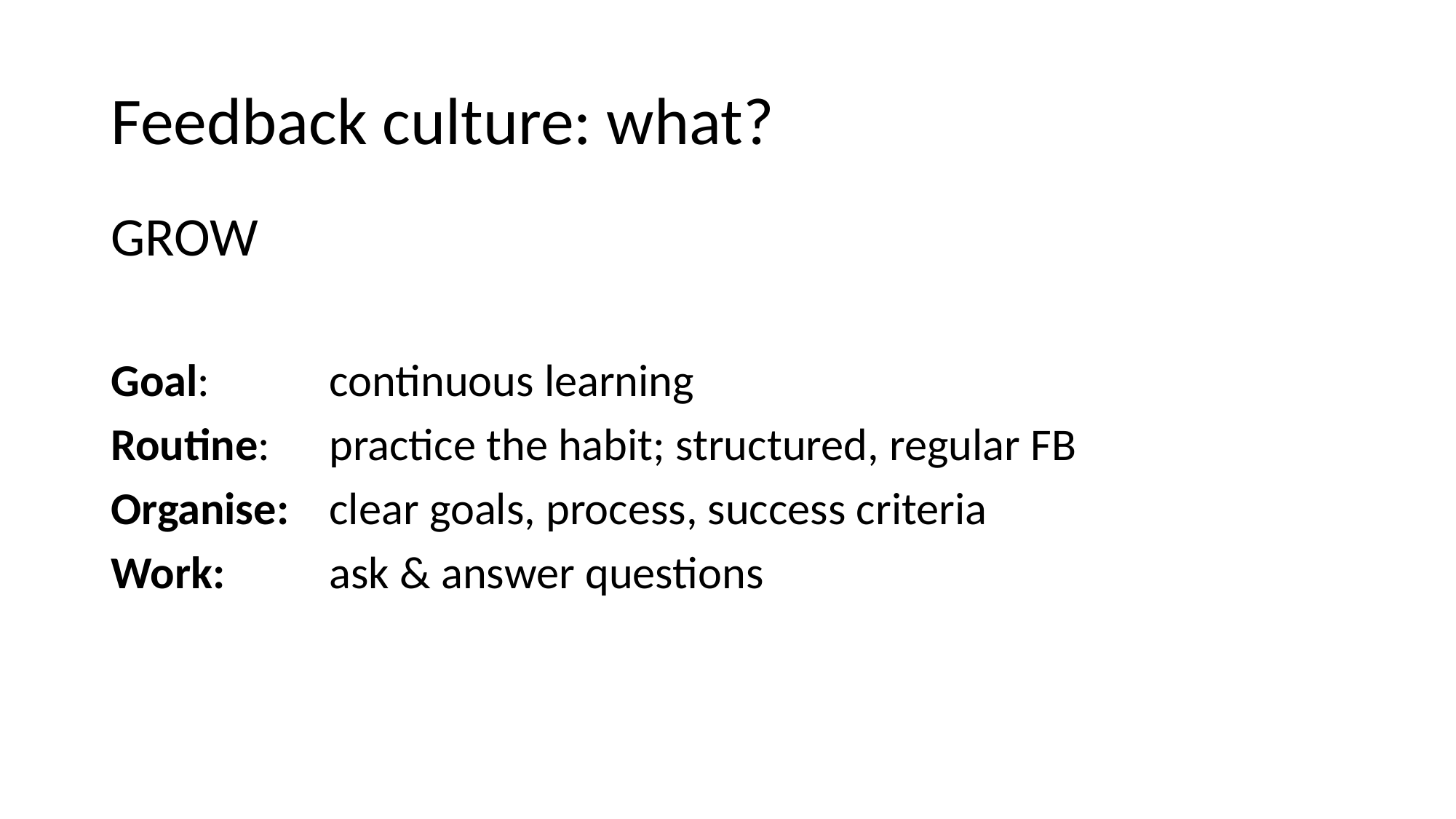

# Feedback culture: what?
GROW

Goal: 	continuous learning
Routine: 	practice the habit; structured, regular FB
Organise: 	clear goals, process, success criteria
Work: 	ask & answer questions